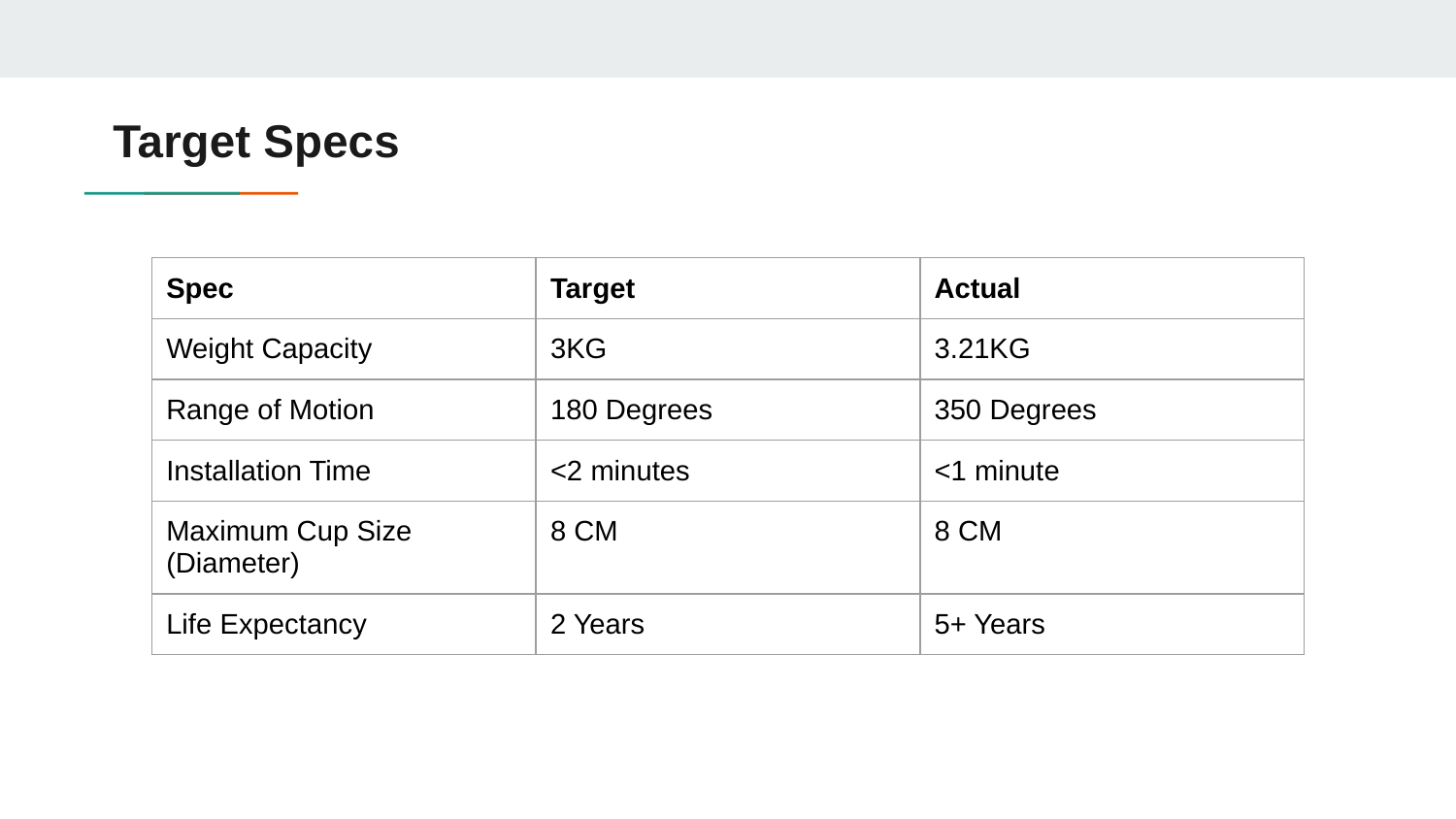

# Target Specs
| Spec | Target | Actual |
| --- | --- | --- |
| Weight Capacity | 3KG | 3.21KG |
| Range of Motion | 180 Degrees | 350 Degrees |
| Installation Time | <2 minutes | <1 minute |
| Maximum Cup Size (Diameter) | 8 CM | 8 CM |
| Life Expectancy | 2 Years | 5+ Years |